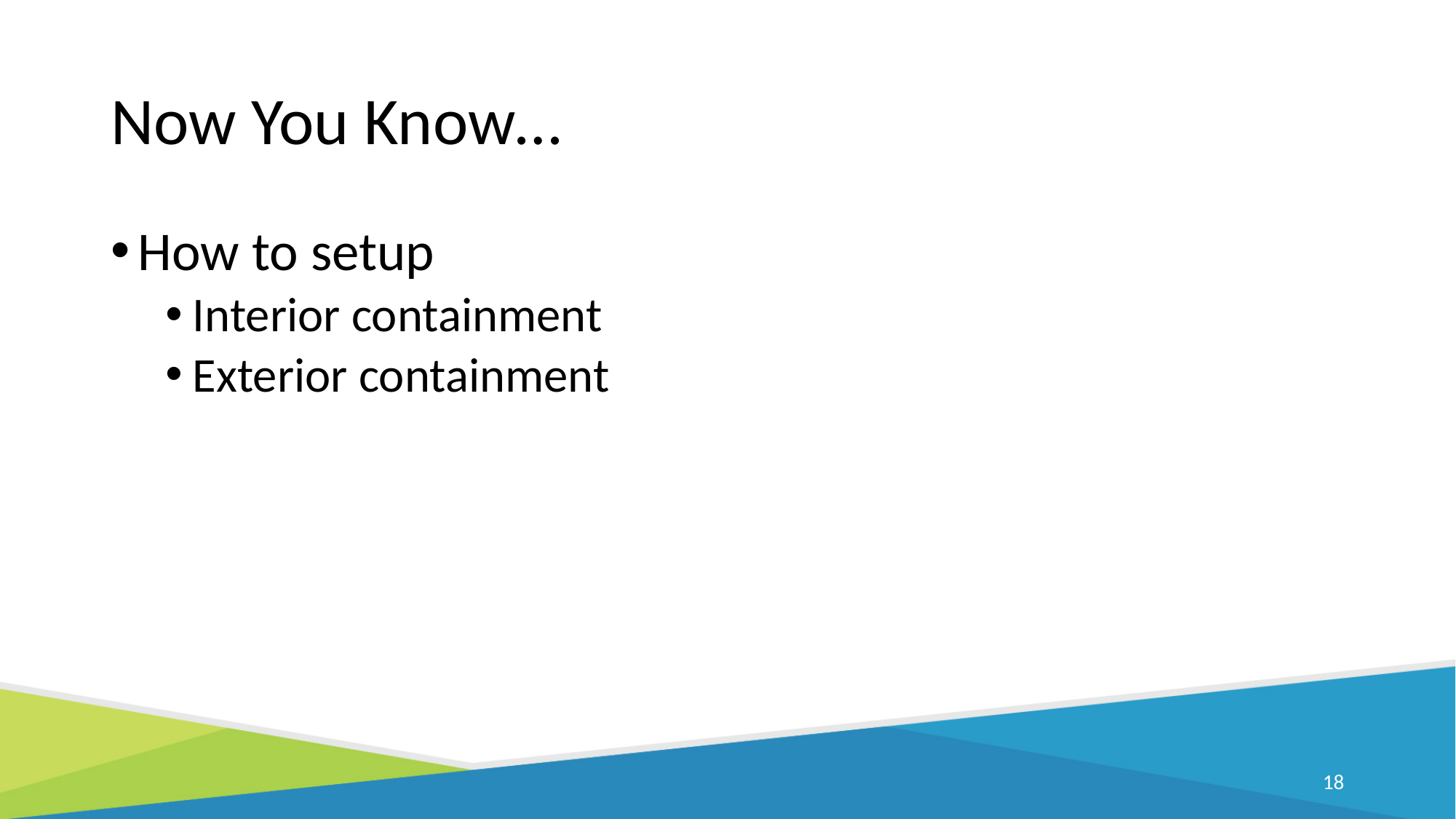

# Now You Know…
How to setup
Interior containment
Exterior containment

18